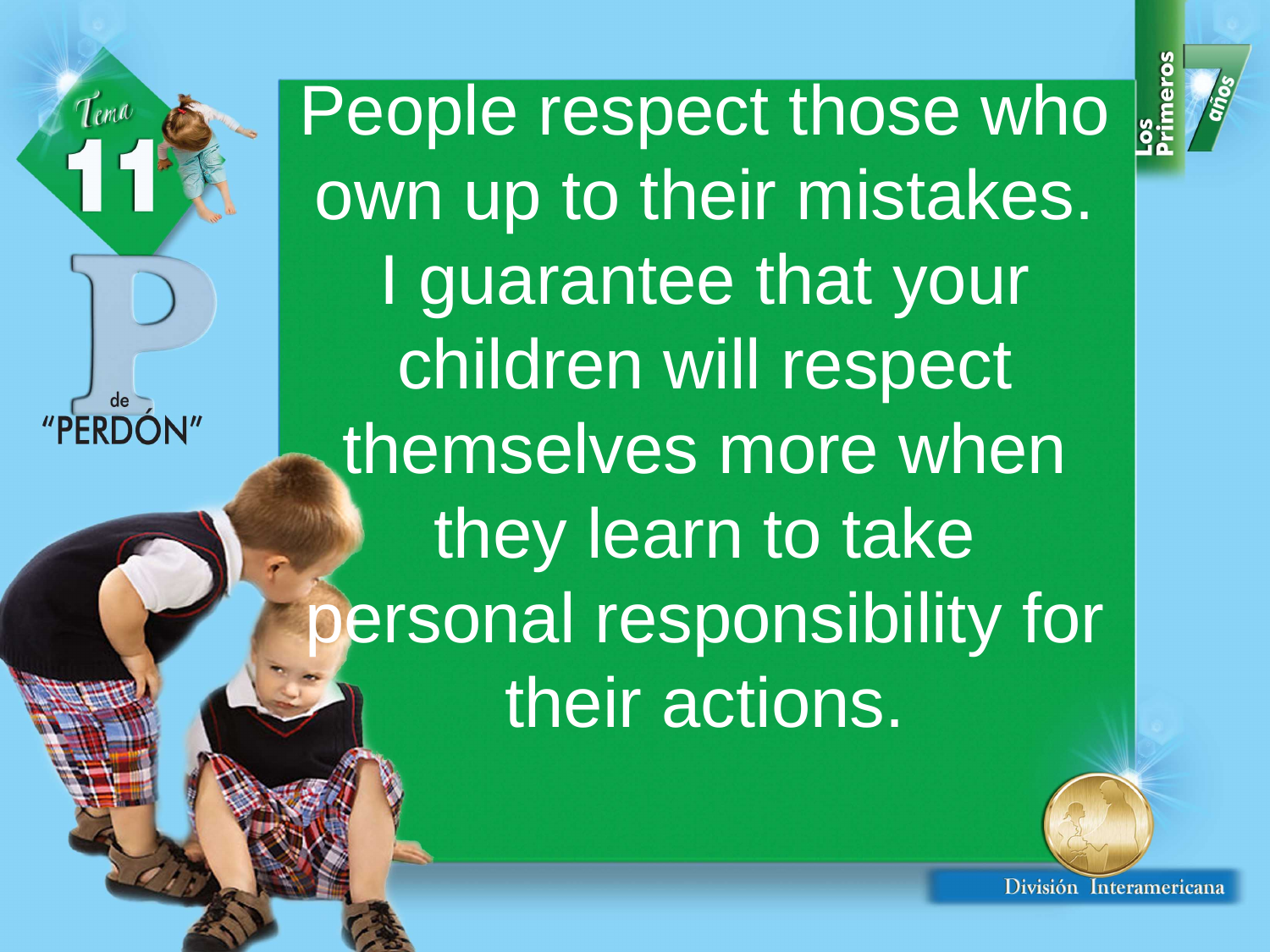

People respect those who own up to their mistakes. I guarantee that your children will respect themselves more when they learn to take personal responsibility for their actions.